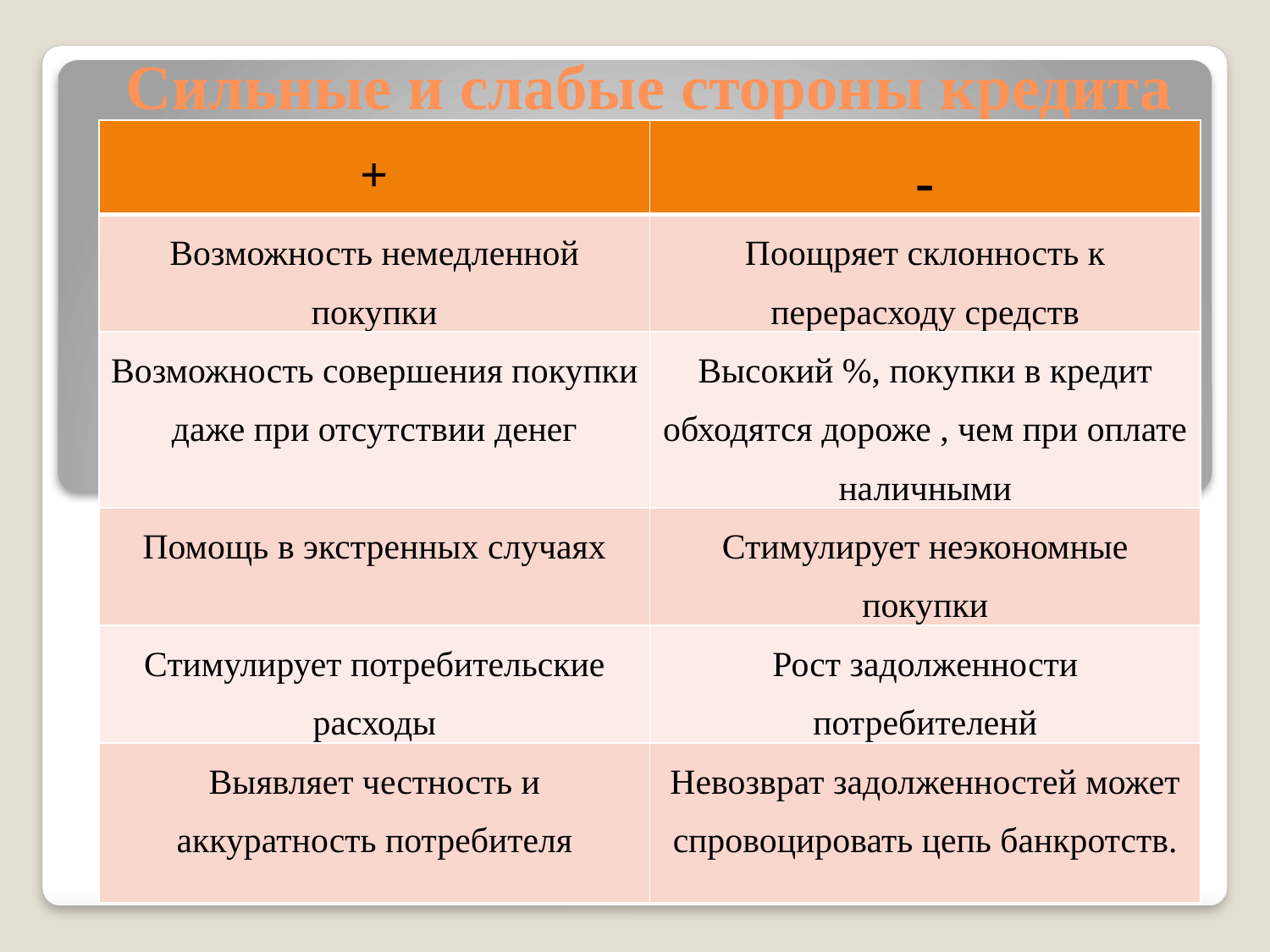

# Сильные и слабые стороны кредита
| + | - |
| --- | --- |
| Возможность немедленной покупки | Поощряет склонность к перерасходу средств |
| Возможность совершения покупки даже при отсутствии денег | Высокий %, покупки в кредит обходятся дороже , чем при оплате наличными |
| Помощь в экстренных случаях | Стимулирует неэкономные покупки |
| Стимулирует потребительские расходы | Рост задолженности потребителенй |
| Выявляет честность и аккуратность потребителя | Невозврат задолженностей может спровоцировать цепь банкротств. |